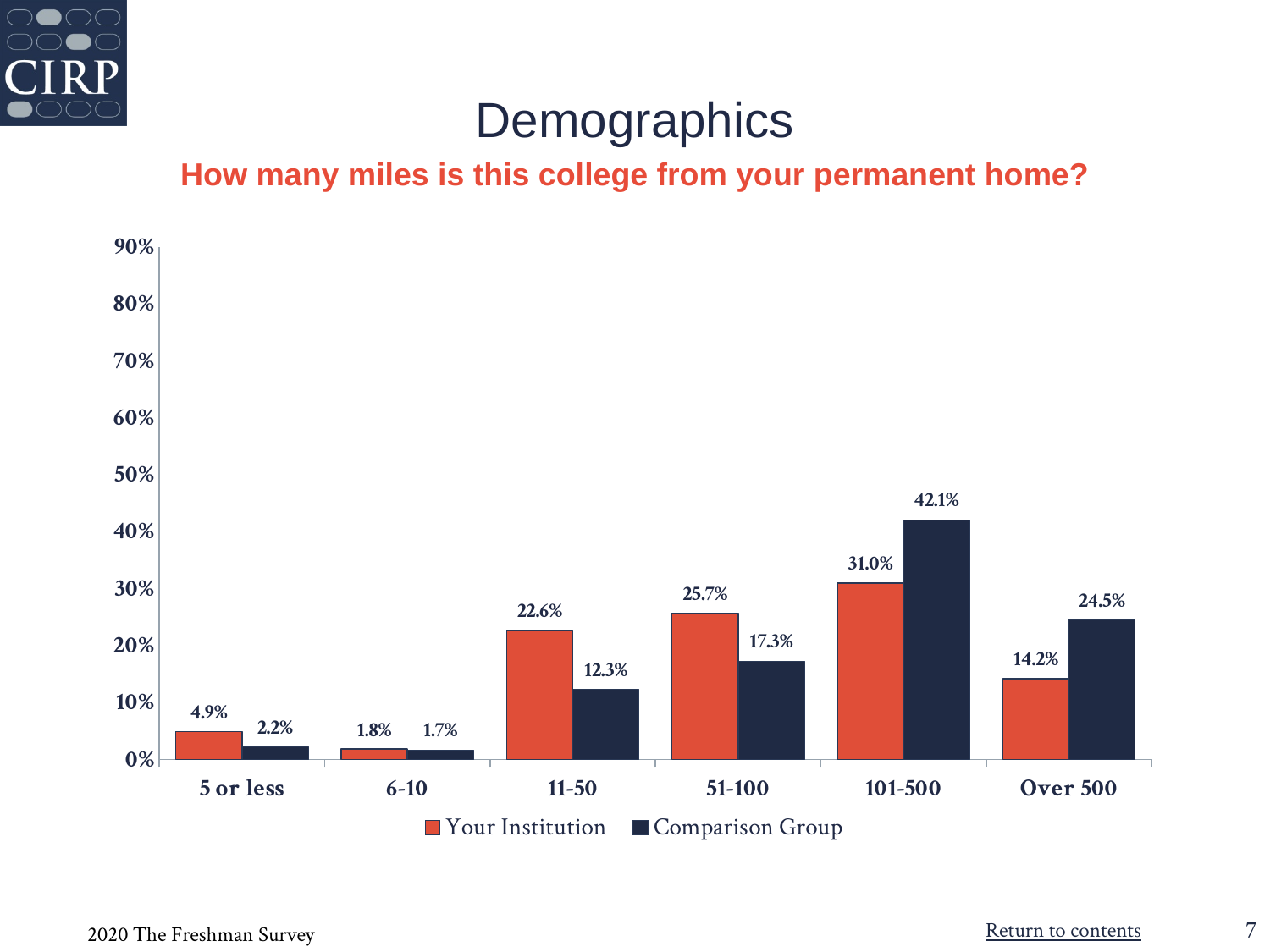

Demographics
How many miles is this college from your permanent home?

### Chart: Sex

| Category |
|---|

### Chart

| Category | Your Institution | Comparison Group |
|---|---|---|
| 5 or less | 0.049 | 0.022 |
| 6-10 | 0.018 | 0.017 |
| 11-50 | 0.226 | 0.123 |
| 51-100 | 0.257 | 0.173 |
| 101-500 | 0.31 | 0.421 |
| Over 500 | 0.142 | 0.245 |
2020 The Freshman Survey
Return to contents
7